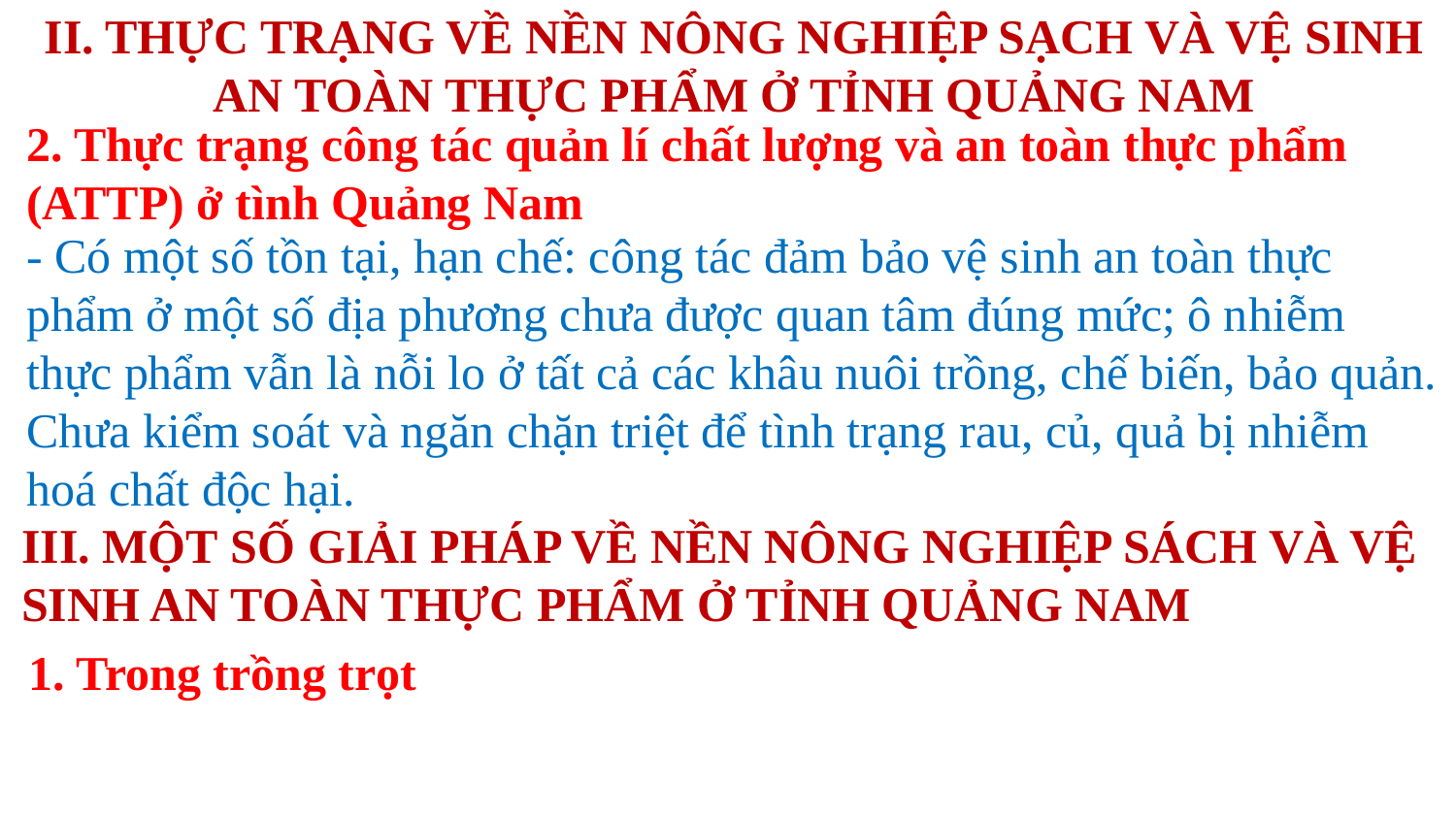

II. THỰC TRẠNG VỀ NỀN NÔNG NGHIỆP SẠCH VÀ VỆ SINH AN TOÀN THỰC PHẨM Ở TỈNH QUẢNG NAM
2. Thực trạng công tác quản lí chất lượng và an toàn thực phẩm (ATTP) ở tình Quảng Nam
- Có một số tồn tại, hạn chế: công tác đảm bảo vệ sinh an toàn thực phẩm ở một số địa phương chưa được quan tâm đúng mức; ô nhiễm thực phẩm vẫn là nỗi lo ở tất cả các khâu nuôi trồng, chế biến, bảo quản. Chưa kiểm soát và ngăn chặn triệt để tình trạng rau, củ, quả bị nhiễm hoá chất độc hại.
III. MỘT SỐ GIẢI PHÁP VỀ NỀN NÔNG NGHIỆP SÁCH VÀ VỆ SINH AN TOÀN THỰC PHẨM Ở TỈNH QUẢNG NAM
1. Trong trồng trọt